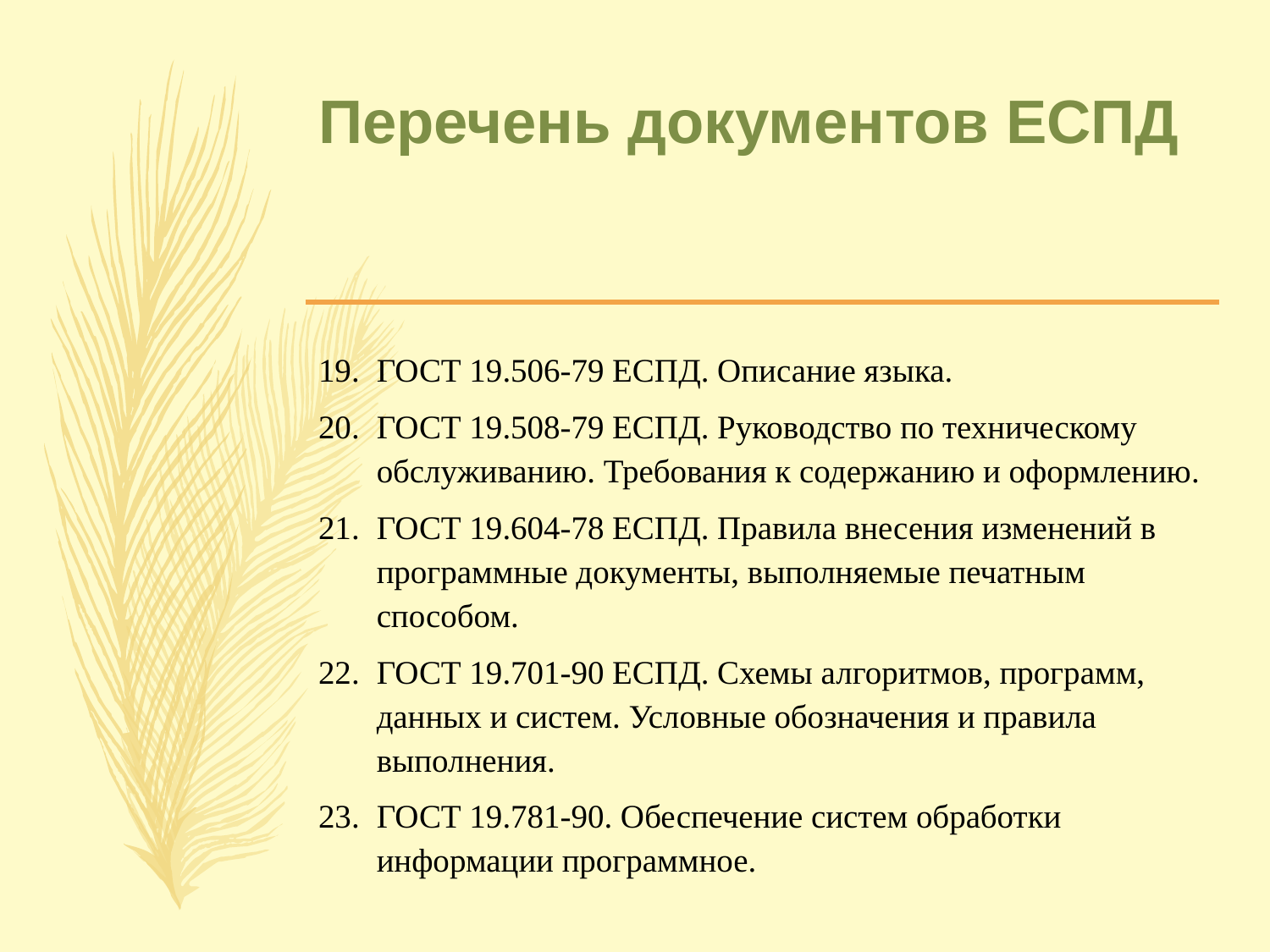

# Перечень документов ЕСПД
ГОСТ 19.506-79 ЕСПД. Описание языка.
ГОСТ 19.508-79 ЕСПД. Руководство по техническому обслуживанию. Требования к содержанию и оформлению.
ГОСТ 19.604-78 ЕСПД. Правила внесения изменений в программные документы, выполняемые печатным способом.
ГОСТ 19.701-90 ЕСПД. Схемы алгоритмов, программ, данных и систем. Условные обозначения и правила выполнения.
ГОСТ 19.781-90. Обеспечение систем обработки информации программное.